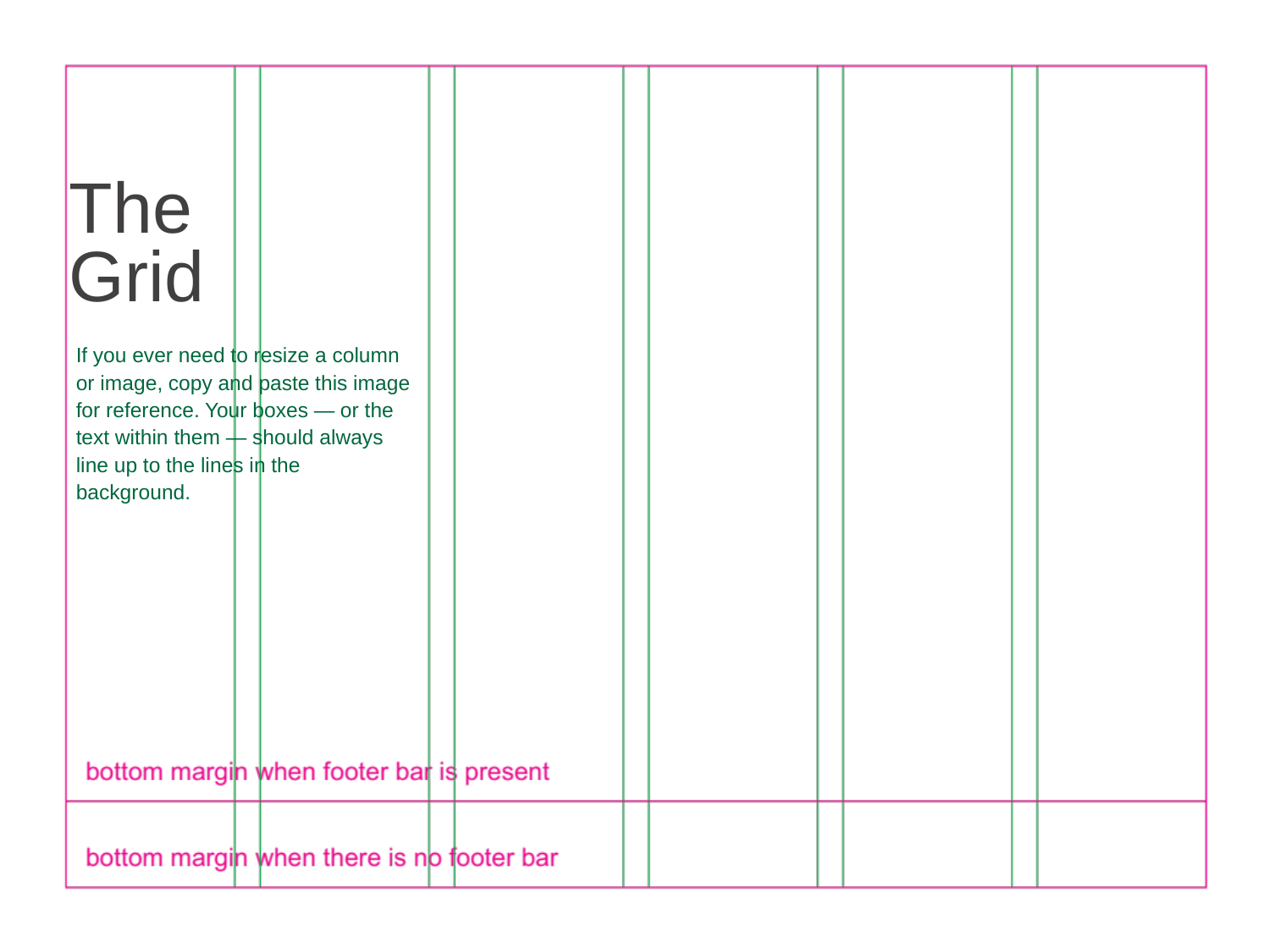

The Grid
If you ever need to resize a column or image, copy and paste this image for reference. Your boxes — or the text within them — should always line up to the lines in the background.